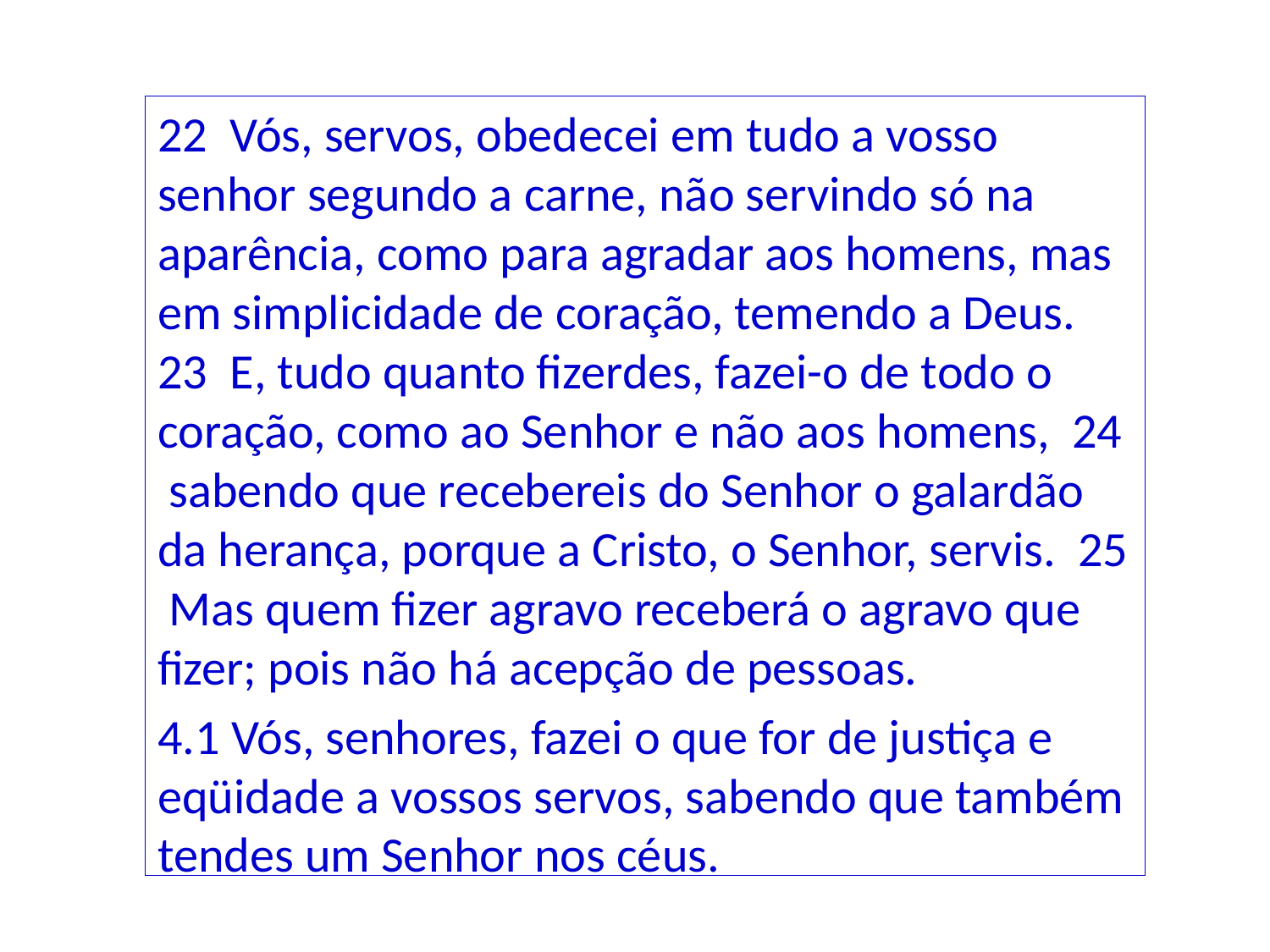

22  Vós, servos, obedecei em tudo a vosso senhor segundo a carne, não servindo só na aparência, como para agradar aos homens, mas em simplicidade de coração, temendo a Deus. 23  E, tudo quanto fizerdes, fazei-o de todo o coração, como ao Senhor e não aos homens,  24  sabendo que recebereis do Senhor o galardão da herança, porque a Cristo, o Senhor, servis.  25  Mas quem fizer agravo receberá o agravo que fizer; pois não há acepção de pessoas.
4.1 Vós, senhores, fazei o que for de justiça e eqüidade a vossos servos, sabendo que também tendes um Senhor nos céus.